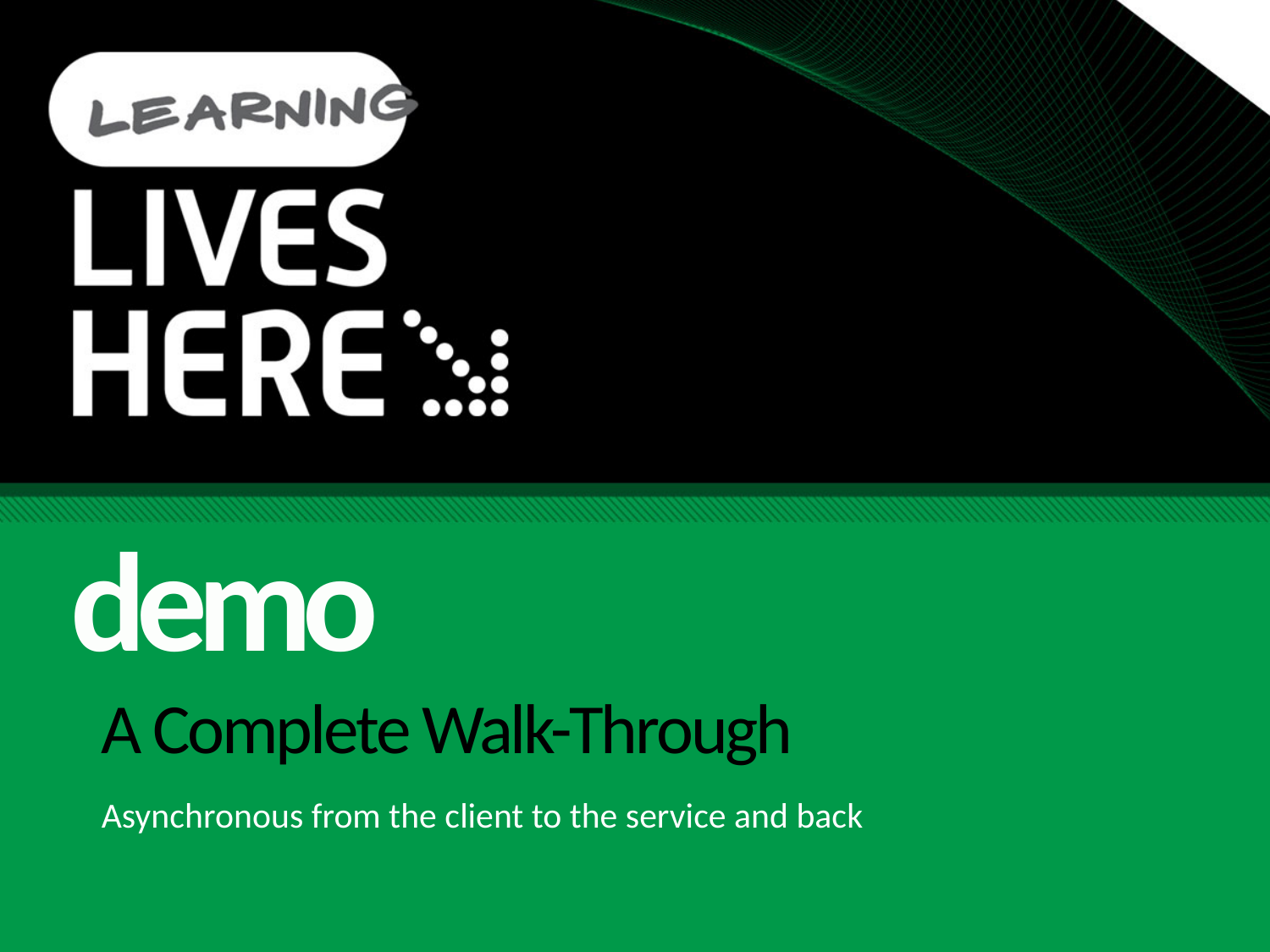

demo
# A Complete Walk-Through
Asynchronous from the client to the service and back